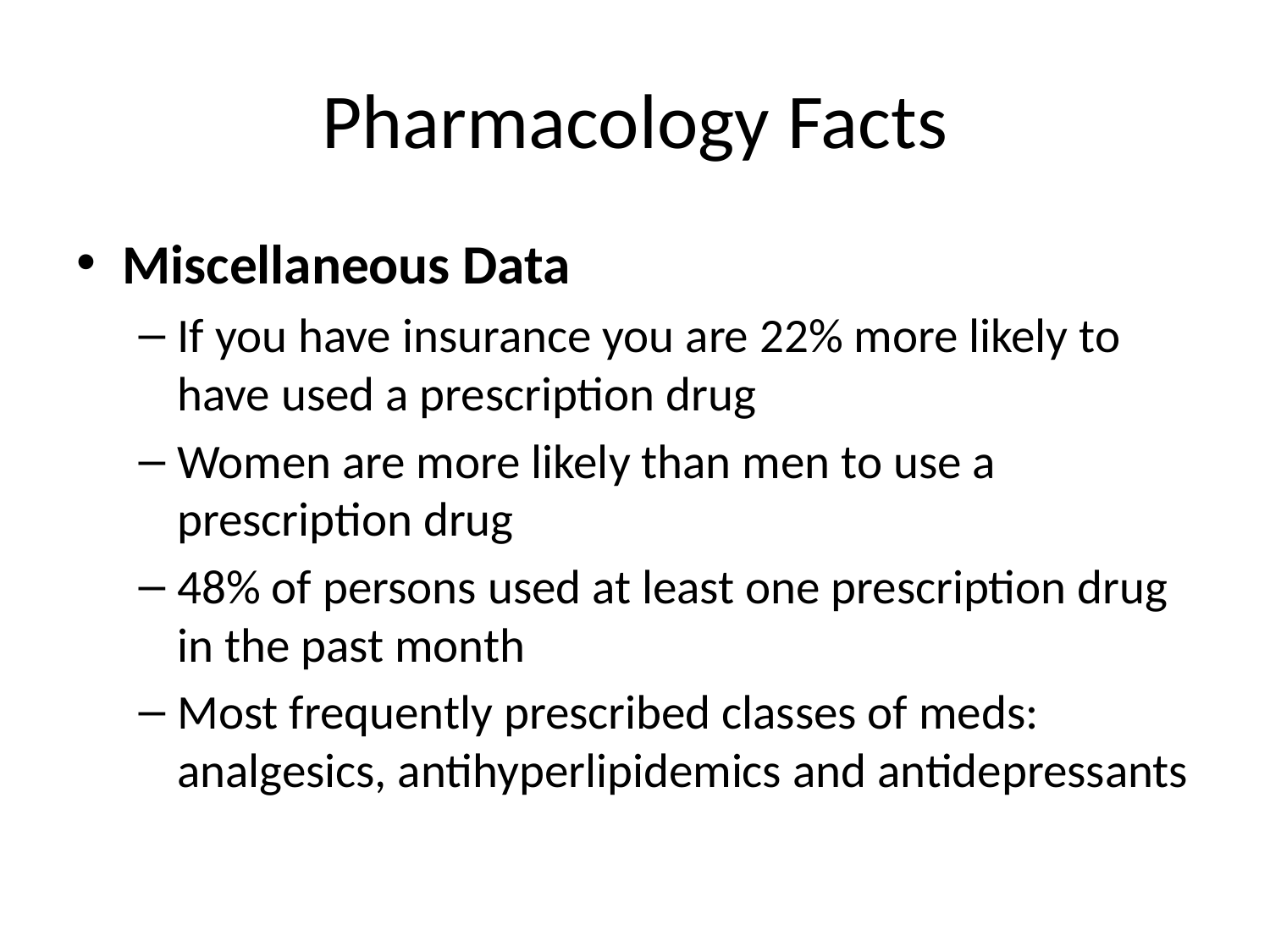

# Pharmacology Facts
Miscellaneous Data
If you have insurance you are 22% more likely to have used a prescription drug
Women are more likely than men to use a prescription drug
48% of persons used at least one prescription drug in the past month
Most frequently prescribed classes of meds: analgesics, antihyperlipidemics and antidepressants